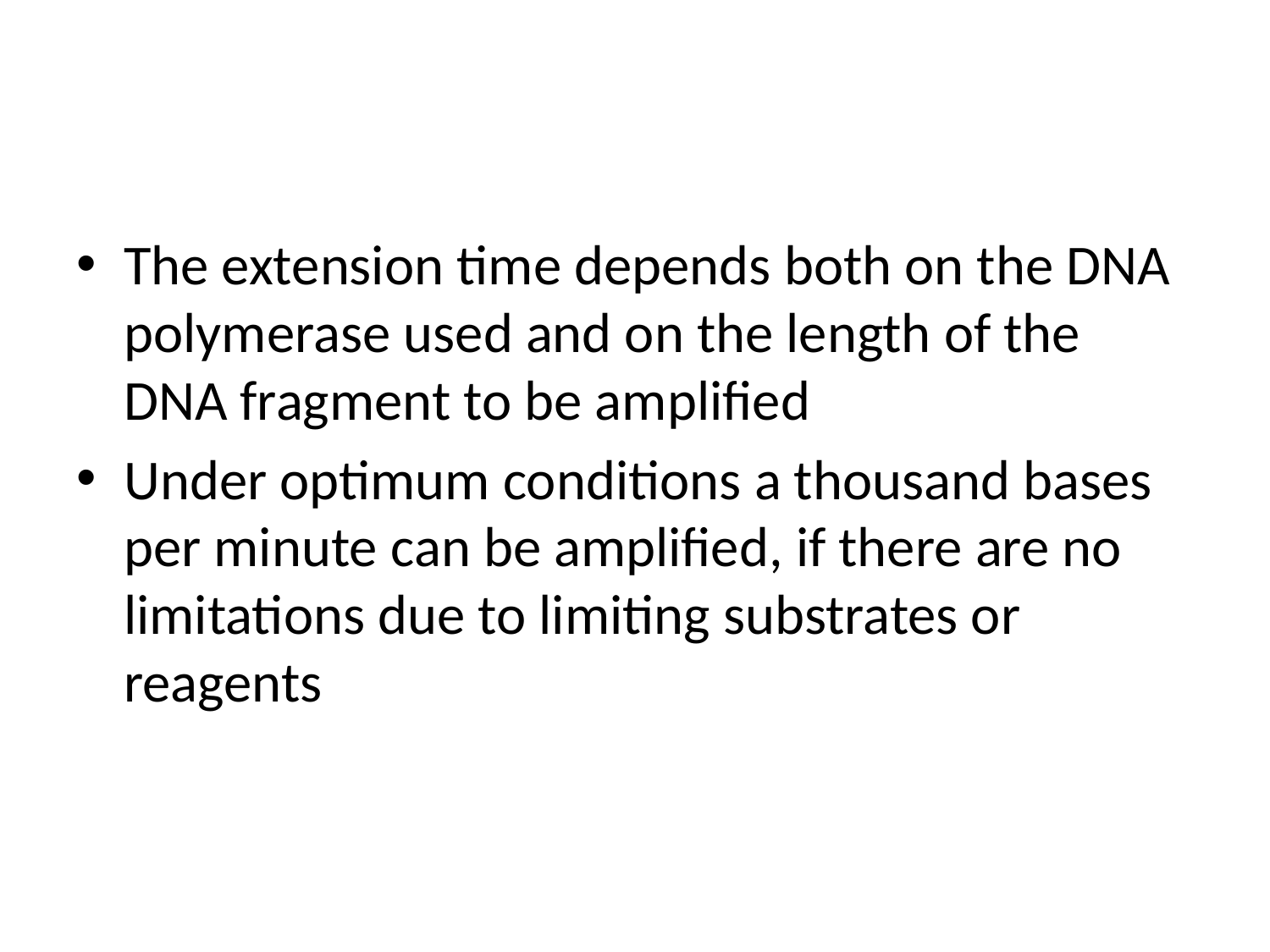

#
The extension time depends both on the DNA polymerase used and on the length of the DNA fragment to be amplified
Under optimum conditions a thousand bases per minute can be amplified, if there are no limitations due to limiting substrates or reagents